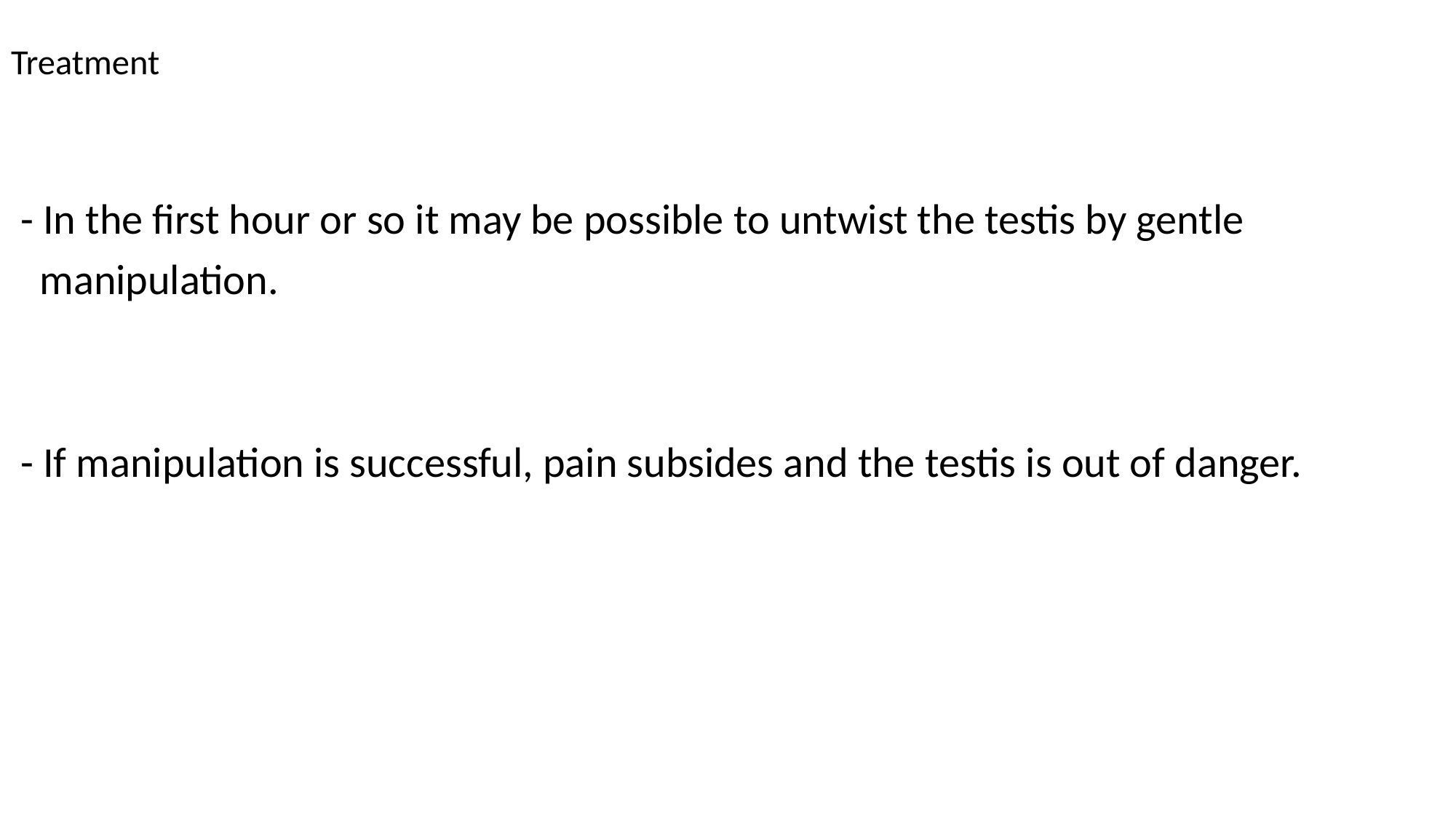

# Treatment

 - In the first hour or so it may be possible to untwist the testis by gentle
   manipulation.

 - If manipulation is successful, pain subsides and the testis is out of danger.